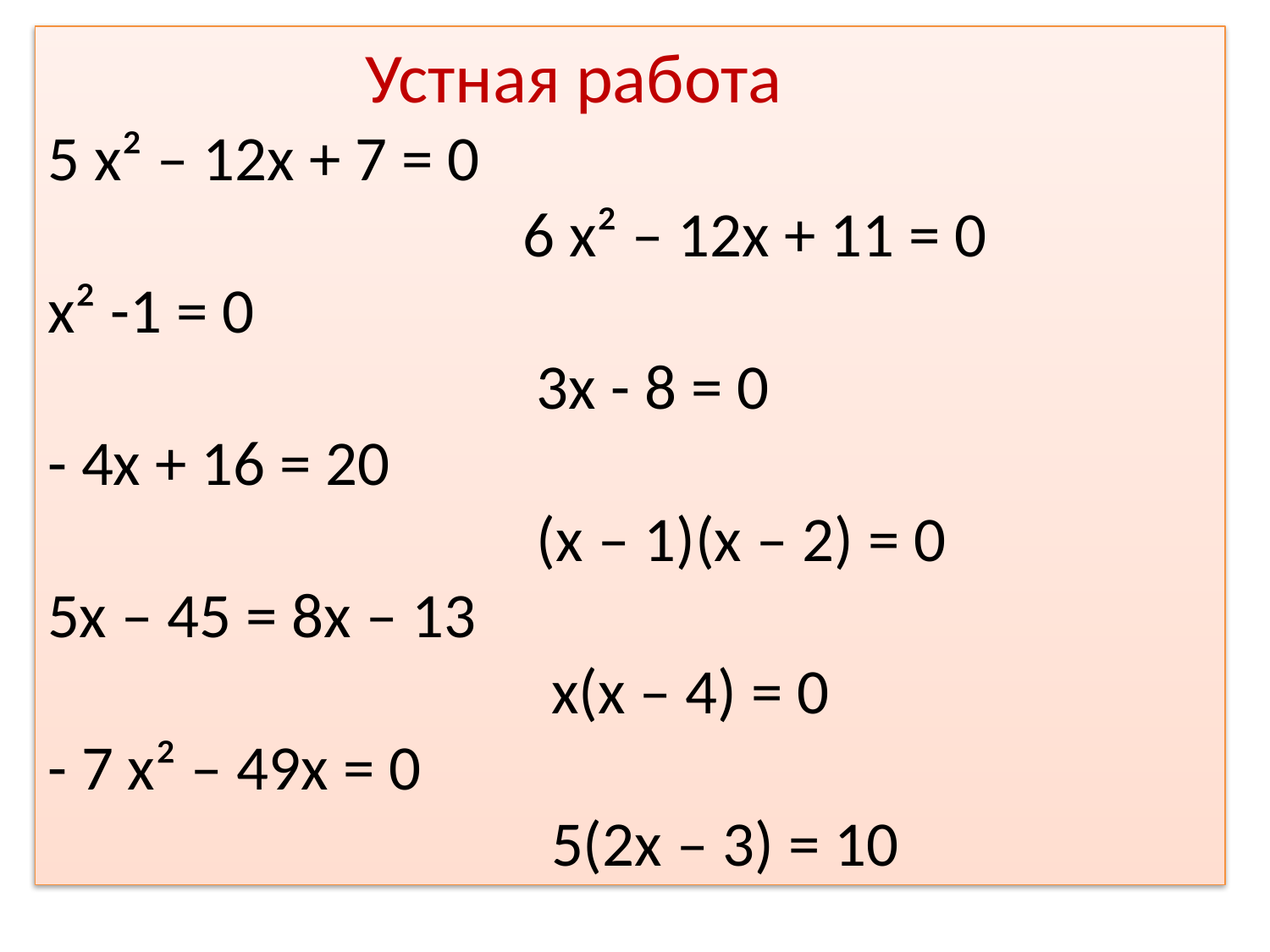

Устная работа
5 x² – 12x + 7 = 0
                                 6 x² – 12x + 11 = 0
x² -1 = 0
                                  3x - 8 = 0
- 4x + 16 = 20
                                  (x – 1)(x – 2) = 0
5x – 45 = 8x – 13
                                   x(x – 4) = 0
- 7 x² – 49x = 0
                                   5(2x – 3) = 10